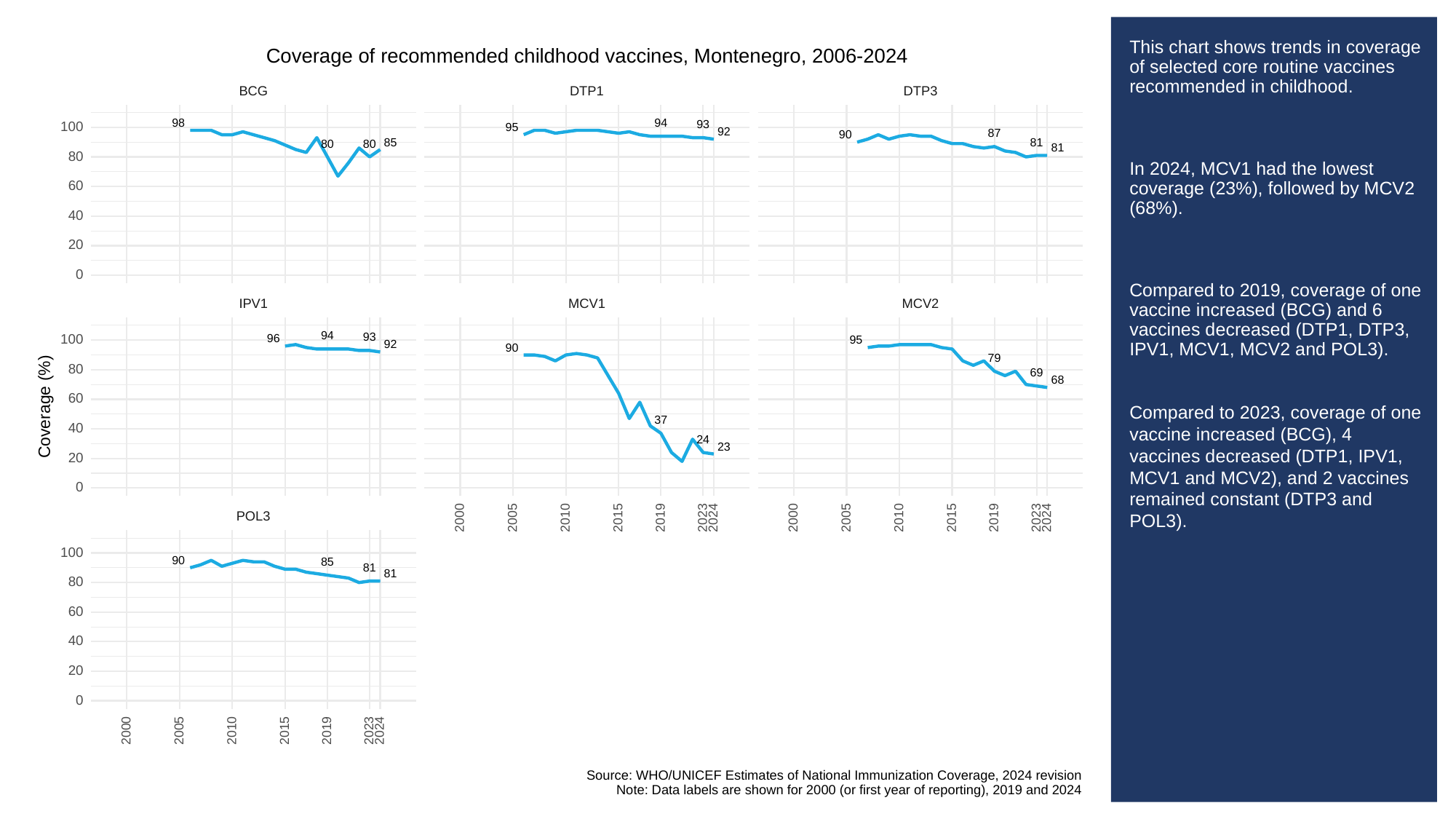

# This chart shows trends in coverage of selected core routine vaccines recommended in childhood.

In 2024, MCV1 had the lowest coverage (23%), followed by MCV2 (68%).

Compared to 2019, coverage of one vaccine increased (BCG) and 6 vaccines decreased (DTP1, DTP3, IPV1, MCV1, MCV2 and POL3).

Compared to 2023, coverage of one vaccine increased (BCG), 4 vaccines decreased (DTP1, IPV1, MCV1 and MCV2), and 2 vaccines remained constant (DTP3 and POL3).

Coverage of recommended childhood vaccines, Montenegro, 2006-2024
BCG
DTP3
DTP1

98
94
93
100
95

92
87

90

85
81
80
80

81
80

60

40

20

0

MCV1
MCV2
IPV1

94
93
96
100
95

92
90

79

80
69

68

60
Coverage (%)

37
40

24
23

20

0

POL3
2023
2023
2000
2005
2010
2015
2019
2024
2000
2005
2010
2015
2019
2024

100

90
85

81

81
80

60

40

20

0

2023
2000
2005
2010
2015
2019
2024
Source: WHO/UNICEF Estimates of National Immunization Coverage, 2024 revision
Note: Data labels are shown for 2000 (or first year of reporting), 2019 and 2024